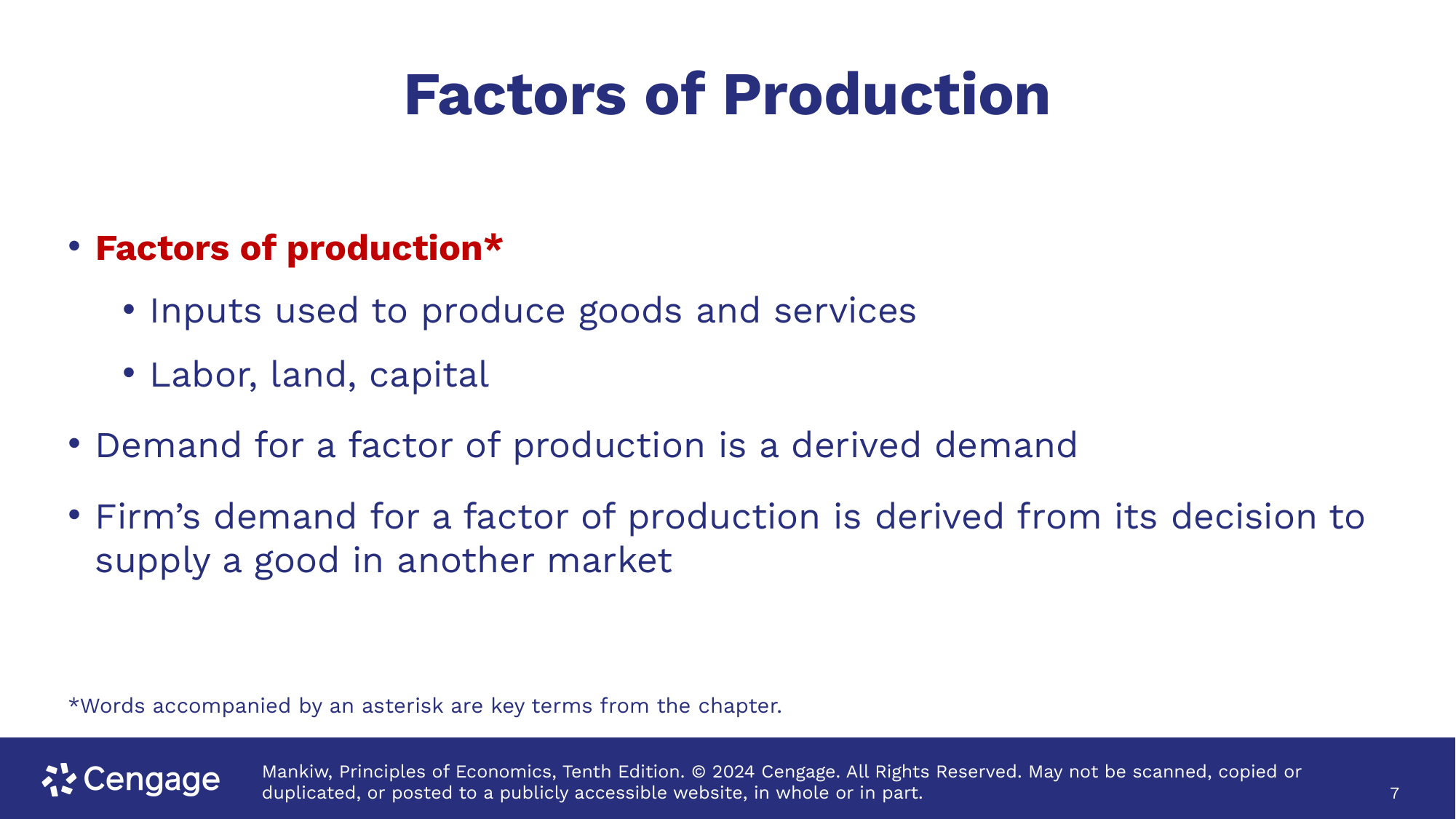

# Factors of Production
Factors of production*
Inputs used to produce goods and services
Labor, land, capital
Demand for a factor of production is a derived demand
Firm’s demand for a factor of production is derived from its decision to supply a good in another market
*Words accompanied by an asterisk are key terms from the chapter.